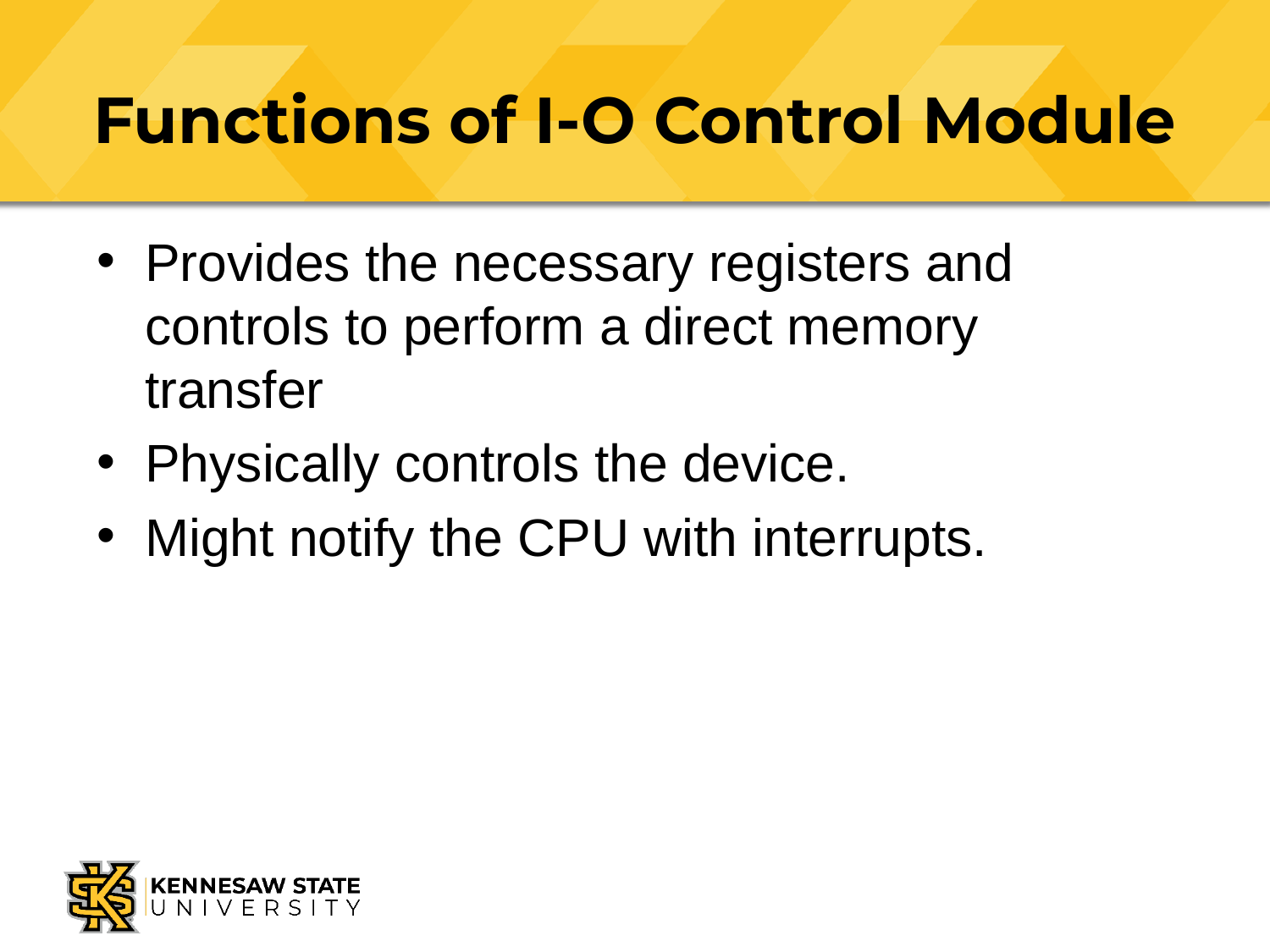

# Functions of I-O Control Module
Provides the necessary registers and controls to perform a direct memory transfer
Physically controls the device.
Might notify the CPU with interrupts.